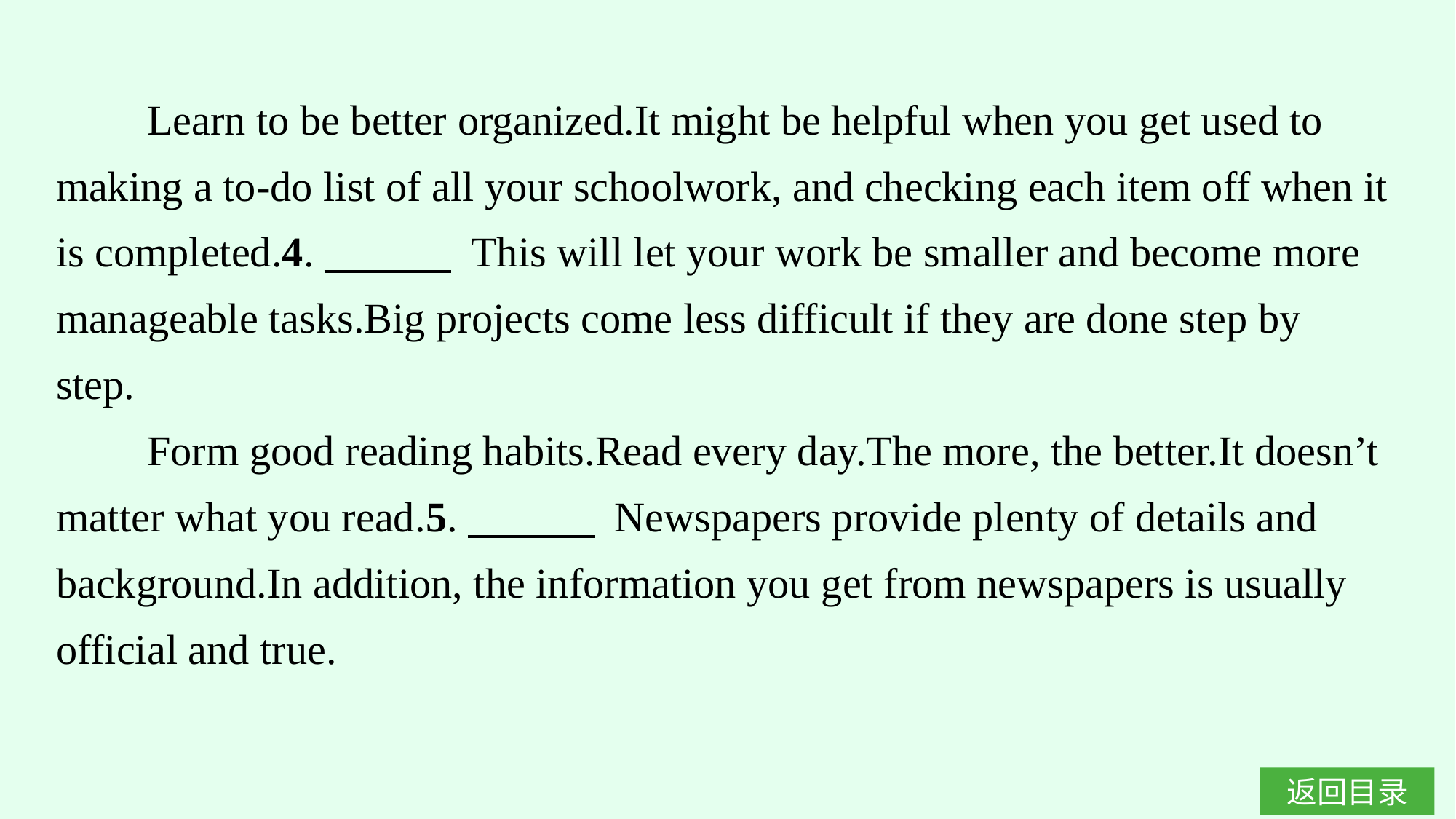

Learn to be better organized.It might be helpful when you get used to making a to-do list of all your schoolwork, and checking each item off when it is completed.4.　　　 This will let your work be smaller and become more manageable tasks.Big projects come less difficult if they are done step by step.
Form good reading habits.Read every day.The more, the better.It doesn’t matter what you read.5.　　　 Newspapers provide plenty of details and background.In addition, the information you get from newspapers is usually official and true.